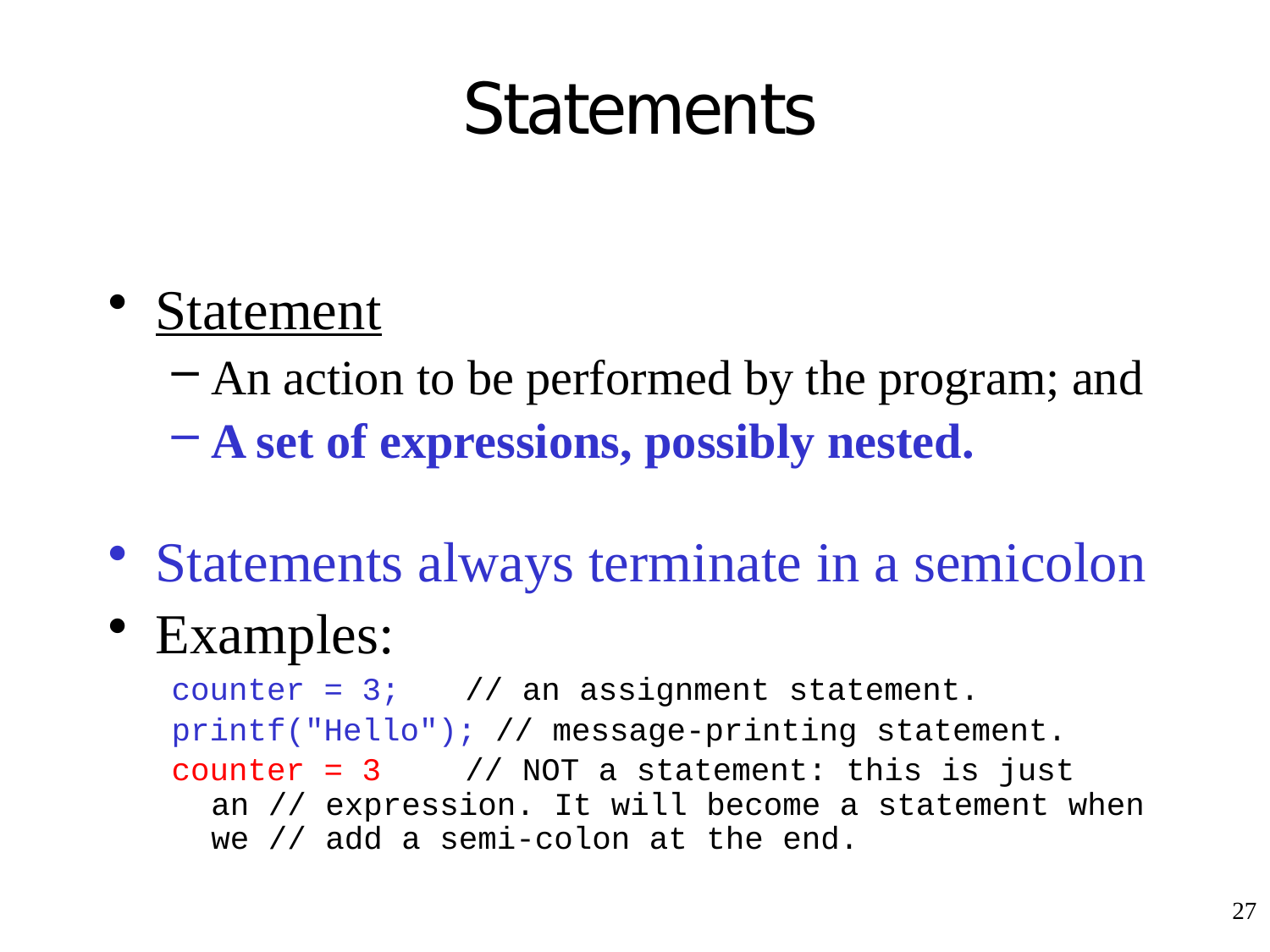

# Statements
Statement
An action to be performed by the program; and
A set of expressions, possibly nested.
Statements always terminate in a semicolon
Examples:
counter = 3;  	// an assignment statement.
printf("Hello"); // message-printing statement.
counter = 3 	// NOT a statement: this is just an // expression. It will become a statement when we // add a semi-colon at the end.
27